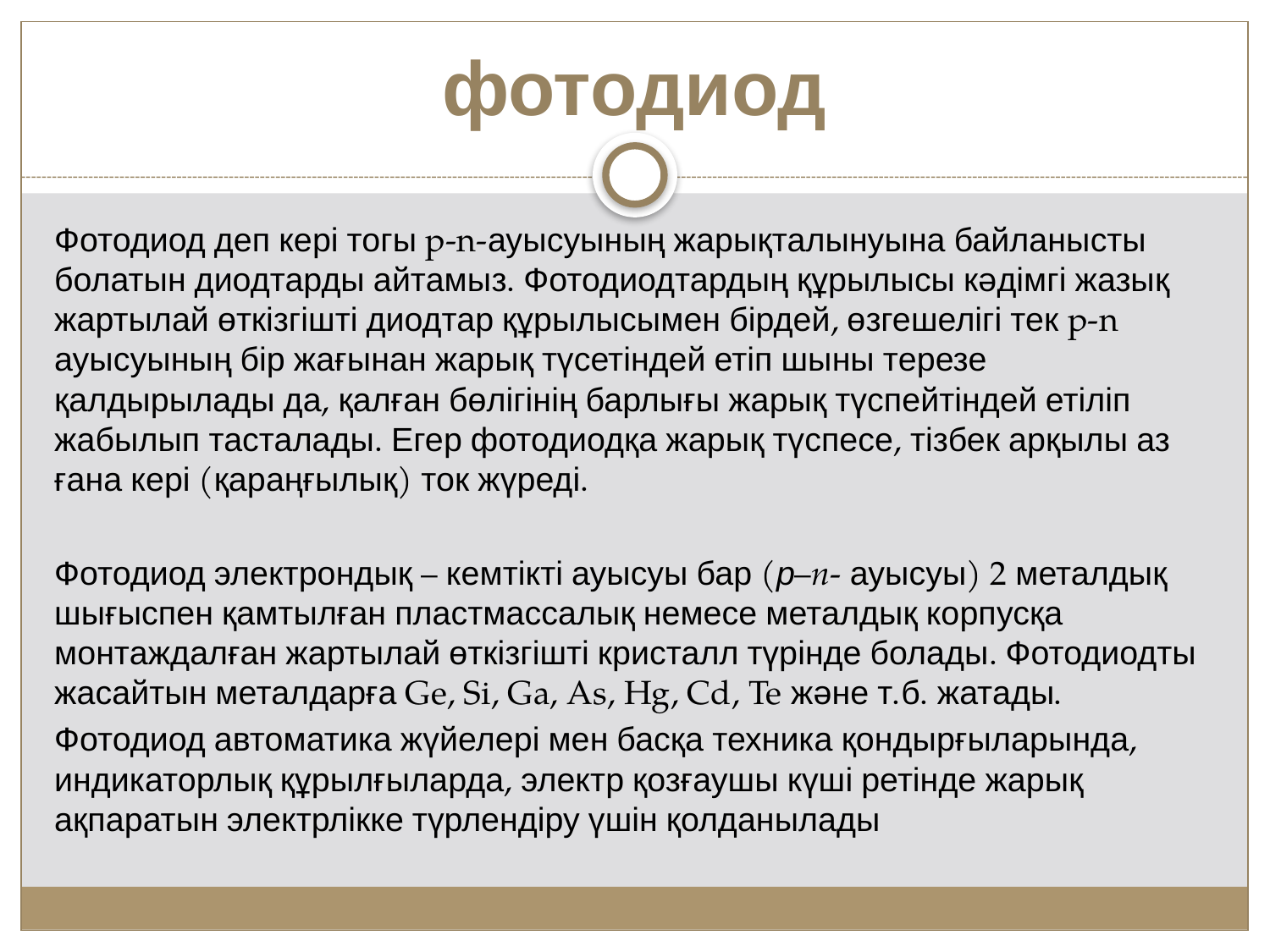

# фотодиод
Фотодиод деп кері тогы p-n-ауысуының жарықталынуына байланысты болатын диодтарды айтамыз. Фотодиодтардың құрылысы кәдімгі жазық жартылай өткізгішті диодтар құрылысымен бірдей, өзгешелігі тек p-n ауысуының бір жағынан жарық түсетіндей етіп шыны терезе қалдырылады да, қалған бөлігінің барлығы жарық түспейтіндей етіліп жабылып тасталады. Егер фотодиодқа жарық түспесе, тізбек арқылы аз ғана кері (қараңғылық) ток жүреді.

Фотодиод электрондық – кемтікті ауысуы бар (р–n- ауысуы) 2 металдық шығыспен қамтылған пластмассалық немесе металдық корпусқа монтаждалған жартылай өткізгішті кристалл түрінде болады. Фотодиодты жасайтын металдарға Ge, Si, Ga, As, Hg, Cd, Te және т.б. жатады.
Фотодиод автоматика жүйелері мен басқа техника қондырғыларында, индикаторлық құрылғыларда, электр қозғаушы күші ретінде жарық ақпаратын электрлікке түрлендіру үшін қолданылады